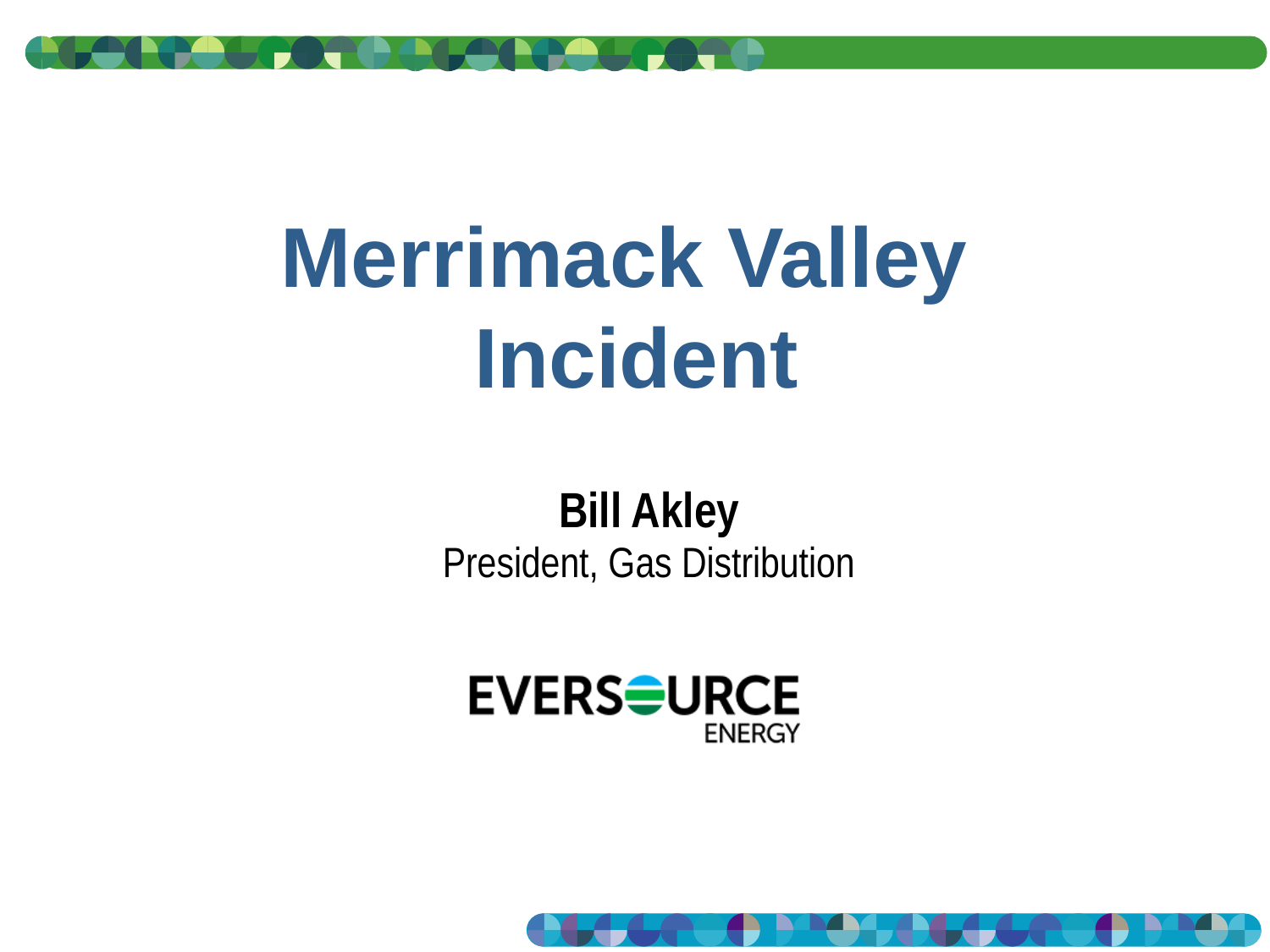

# Merrimack Valley Incident
Bill Akley
President, Gas Distribution